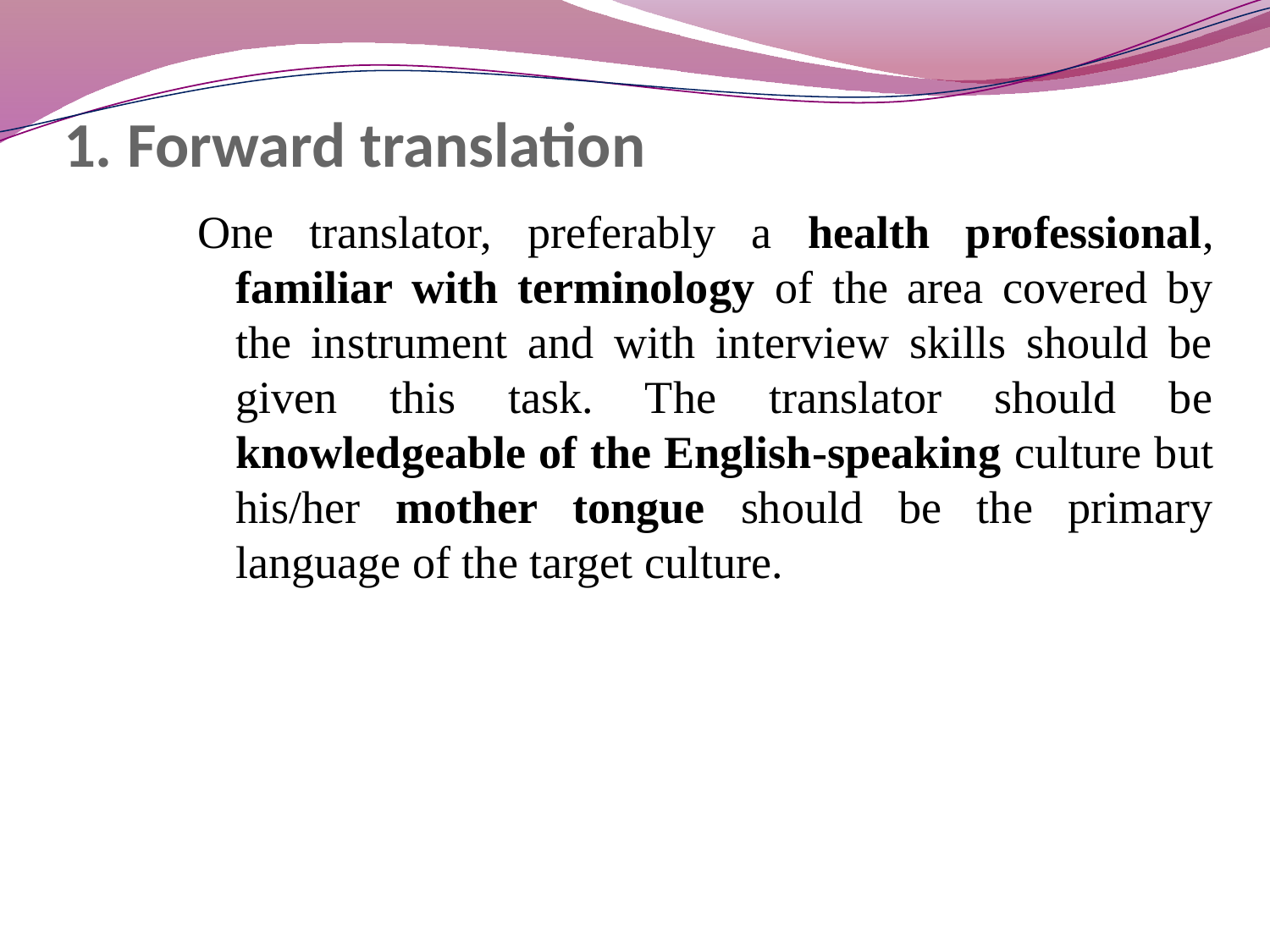

# 1. Forward translation
One translator, preferably a health professional, familiar with terminology of the area covered by the instrument and with interview skills should be given this task. The translator should be knowledgeable of the English-speaking culture but his/her mother tongue should be the primary language of the target culture.